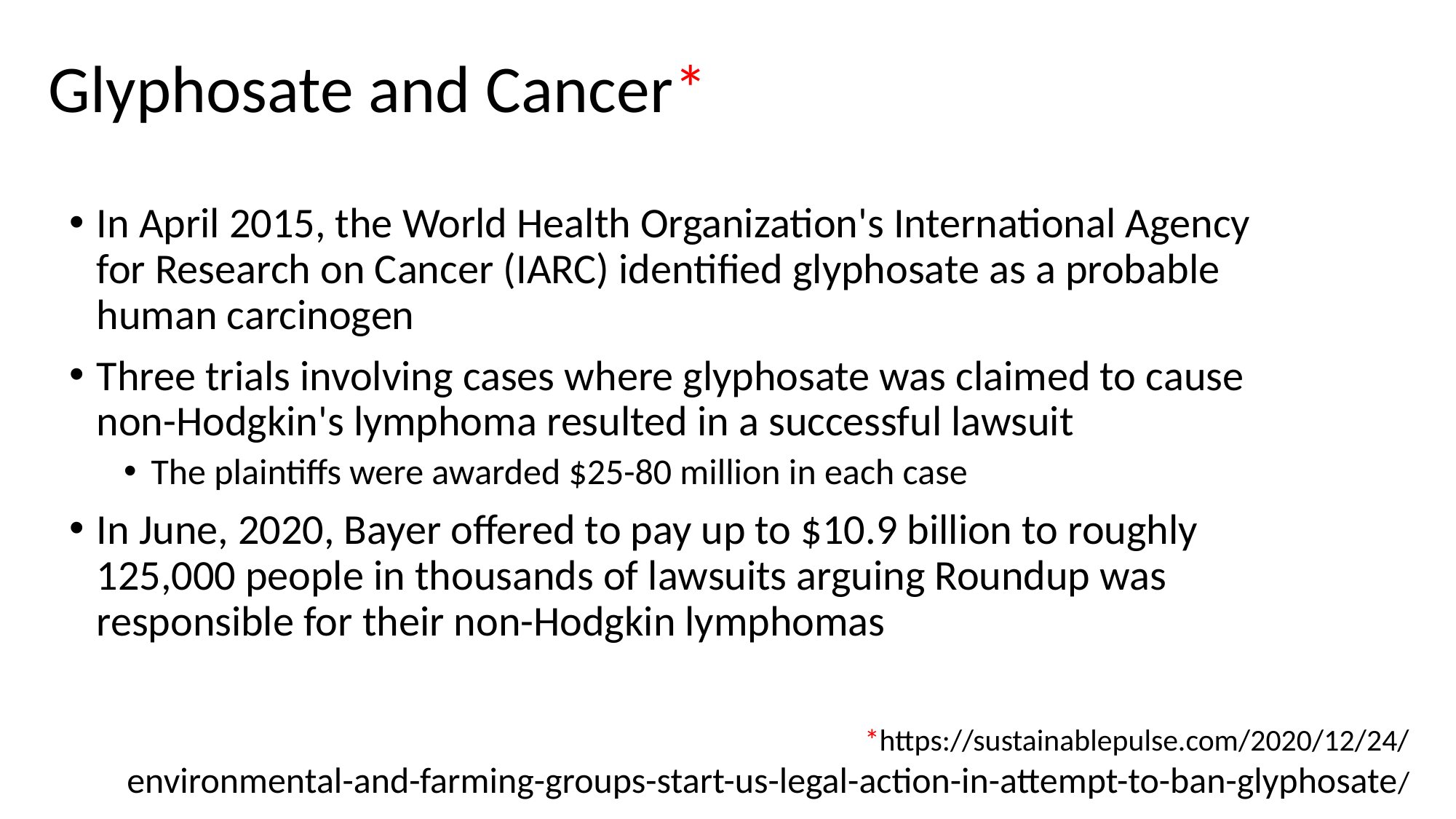

# Glyphosate and Cancer*
In April 2015, the World Health Organization's International Agency for Research on Cancer (IARC) identified glyphosate as a probable human carcinogen
Three trials involving cases where glyphosate was claimed to cause non-Hodgkin's lymphoma resulted in a successful lawsuit
The plaintiffs were awarded $25-80 million in each case
In June, 2020, Bayer offered to pay up to $10.9 billion to roughly 125,000 people in thousands of lawsuits arguing Roundup was responsible for their non-Hodgkin lymphomas

*https://sustainablepulse.com/2020/12/24/
environmental-and-farming-groups-start-us-legal-action-in-attempt-to-ban-glyphosate/